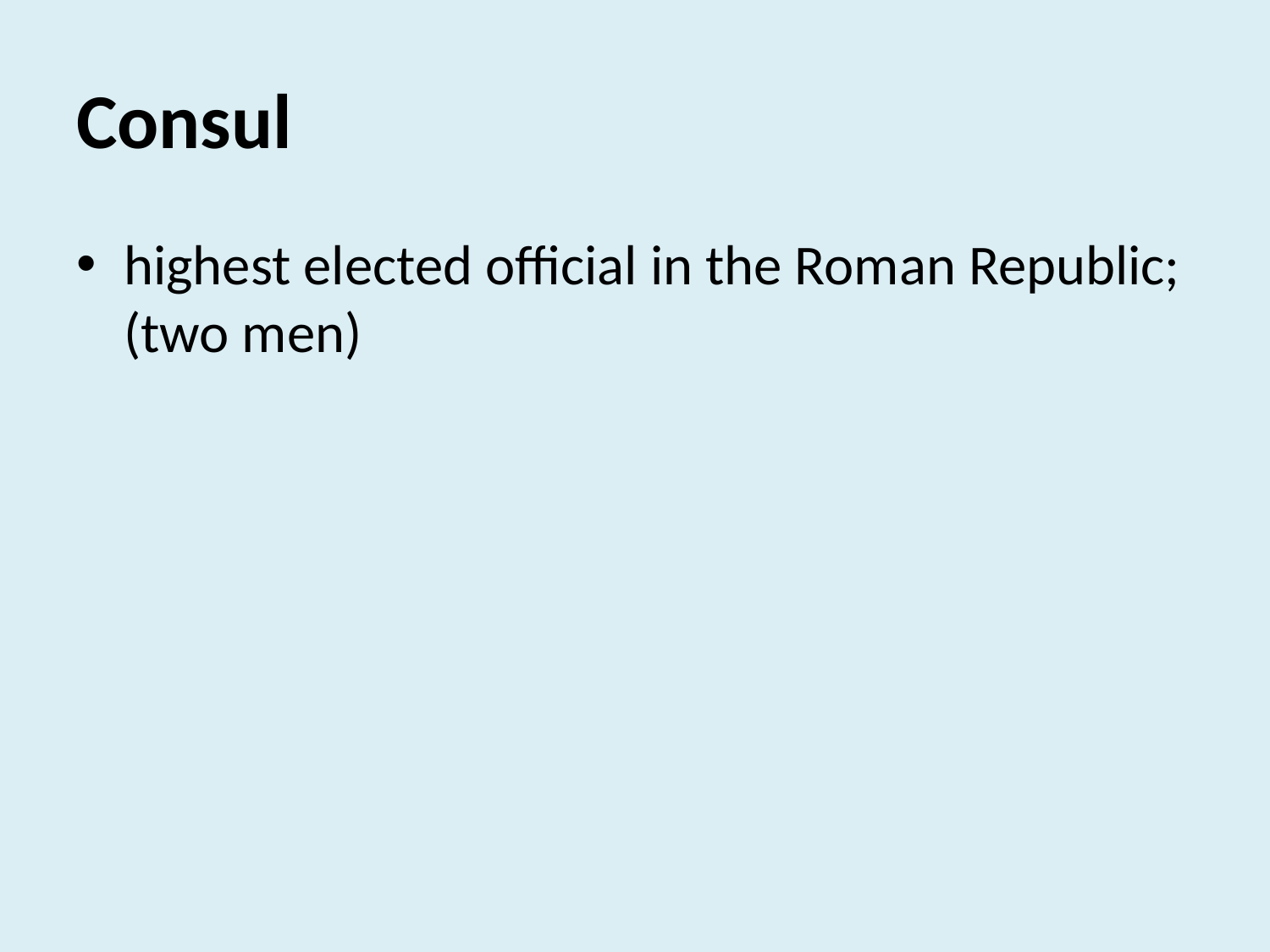

# Consul
highest elected official in the Roman Republic; (two men)